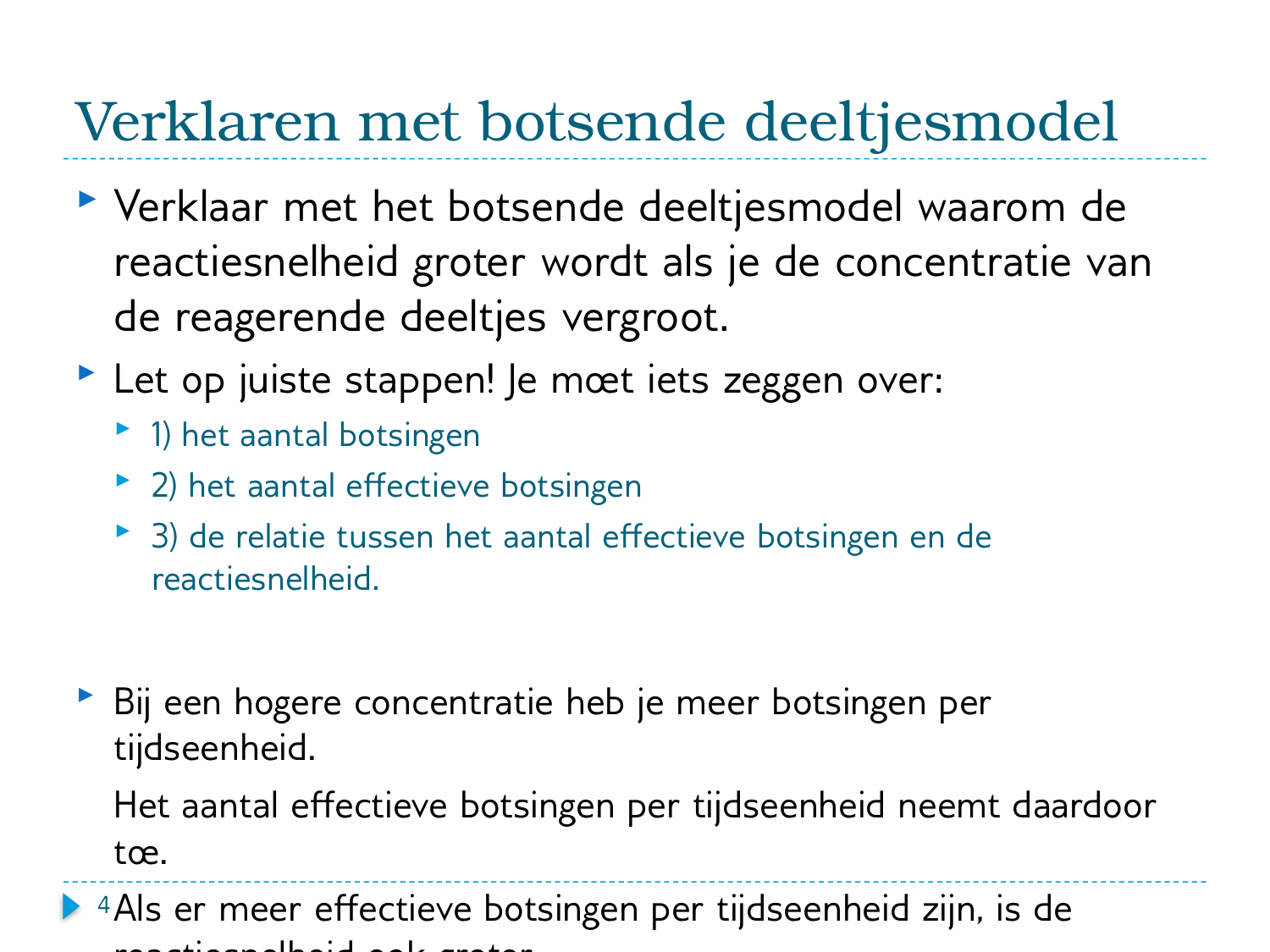

# Verklaren met botsende deeltjesmodel
Verklaar met het botsende deeltjesmodel waarom de reactiesnelheid groter wordt als je de concentratie van de reagerende deeltjes vergroot.
Let op juiste stappen! Je moet iets zeggen over:
1) het aantal botsingen
2) het aantal effectieve botsingen
3) de relatie tussen het aantal effectieve botsingen en de reactiesnelheid.

Bij een hogere concentratie heb je meer botsingen per tijdseenheid.
	Het aantal effectieve botsingen per tijdseenheid neemt daardoor toe.
	Als er meer effectieve botsingen per tijdseenheid zijn, is de reactiesnelheid ook groter.

4